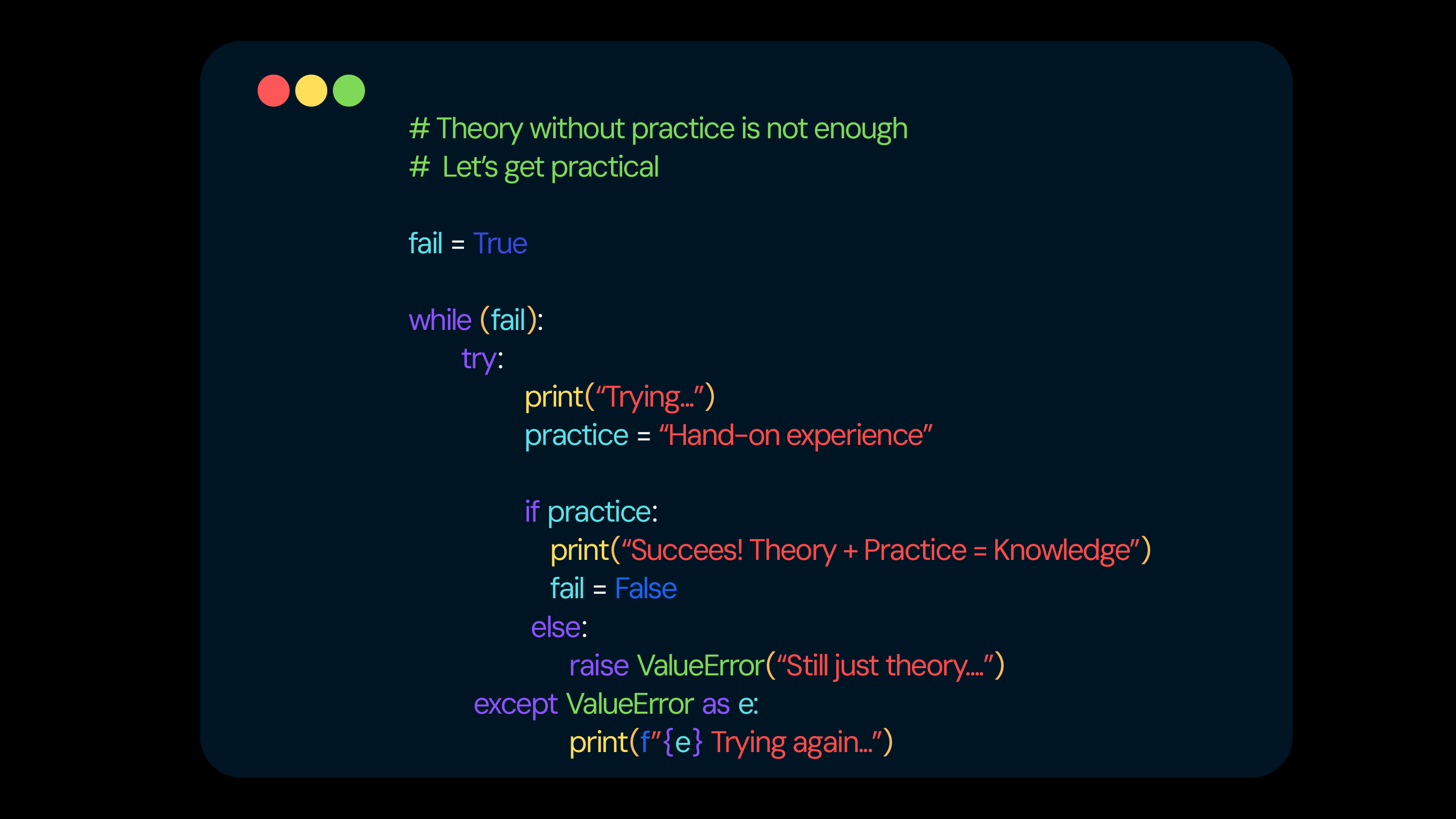

# Theory without practice is not enough
#  Let’s get practical

fail = True

while (fail):
        try:
                  print(“Trying...”)
                  practice = “Hand-on experience”

                  if practice:
                      print(“Succees! Theory + Practice = Knowledge”)
                      fail = False
                   else:
                         raise ValueError(“Still just theory....”)
          except ValueError as e:
                         print(f”{e} Trying again...”)